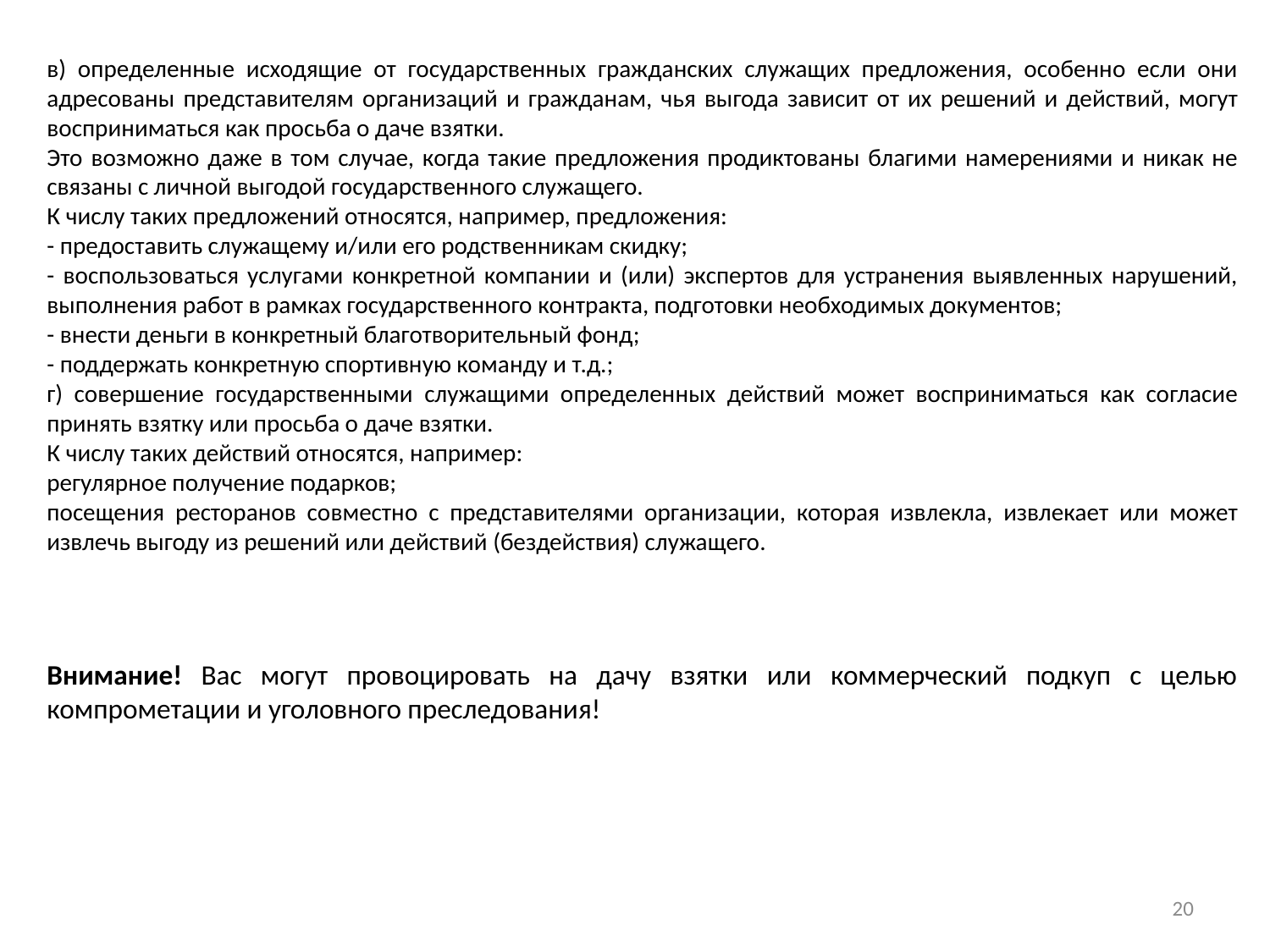

в) определенные исходящие от государственных гражданских служащих предложения, особенно если они адресованы представителям организаций и гражданам, чья выгода зависит от их решений и действий, могут восприниматься как просьба о даче взятки.
Это возможно даже в том случае, когда такие предложения продиктованы благими намерениями и никак не связаны с личной выгодой государственного служащего.
К числу таких предложений относятся, например, предложения:
- предоставить служащему и/или его родственникам скидку;
- воспользоваться услугами конкретной компании и (или) экспертов для устранения выявленных нарушений, выполнения работ в рамках государственного контракта, подготовки необходимых документов;
- внести деньги в конкретный благотворительный фонд;
- поддержать конкретную спортивную команду и т.д.;
г) совершение государственными служащими определенных действий может восприниматься как согласие принять взятку или просьба о даче взятки.
К числу таких действий относятся, например:
регулярное получение подарков;
посещения ресторанов совместно с представителями организации, которая извлекла, извлекает или может извлечь выгоду из решений или действий (бездействия) служащего.

Внимание! Вас могут провоцировать на дачу взятки или коммерческий подкуп с целью компрометации и уголовного преследования!
20